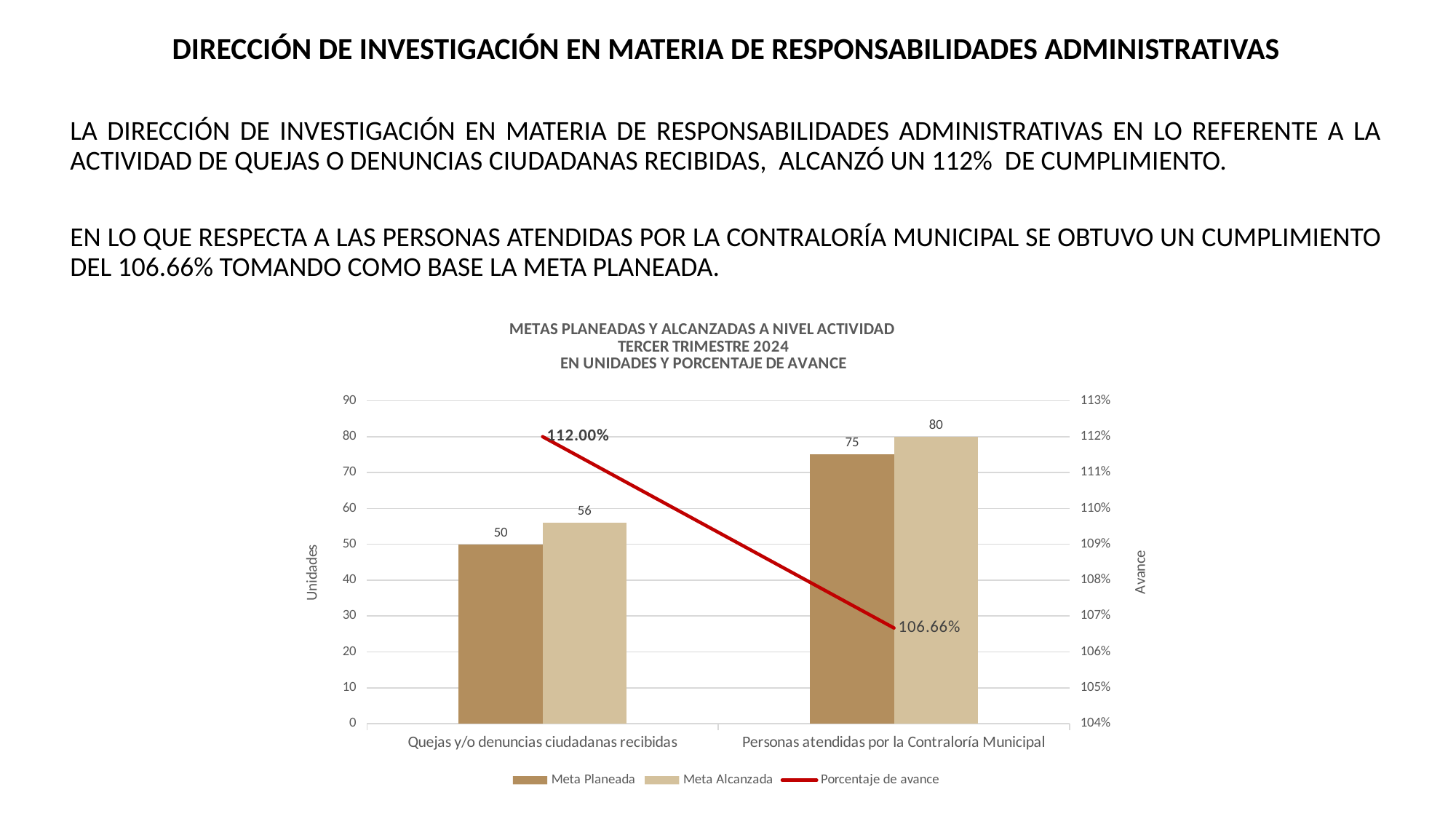

DIRECCIÓN DE INVESTIGACIÓN EN MATERIA DE RESPONSABILIDADES ADMINISTRATIVAS

LA DIRECCIÓN DE INVESTIGACIÓN EN MATERIA DE RESPONSABILIDADES ADMINISTRATIVAS EN LO REFERENTE A LA ACTIVIDAD DE QUEJAS O DENUNCIAS CIUDADANAS RECIBIDAS,  ALCANZÓ UN 112%  DE CUMPLIMIENTO.

EN LO QUE RESPECTA A LAS PERSONAS ATENDIDAS POR LA CONTRALORÍA MUNICIPAL SE OBTUVO UN CUMPLIMIENTO DEL 106.66% TOMANDO COMO BASE LA META PLANEADA.

### Chart: METAS PLANEADAS Y ALCANZADAS A NIVEL ACTIVIDAD
TERCER TRIMESTRE 2024
EN UNIDADES Y PORCENTAJE DE AVANCE

| Category | Meta Planeada | Meta Alcanzada |  |
|---|---|---|---|
| Quejas y/o denuncias ciudadanas recibidas | 50.0 | 56.0 | 1.12 |
| Personas atendidas por la Contraloría Municipal | 75.0 | 80.0 | 1.0666666666666667 |